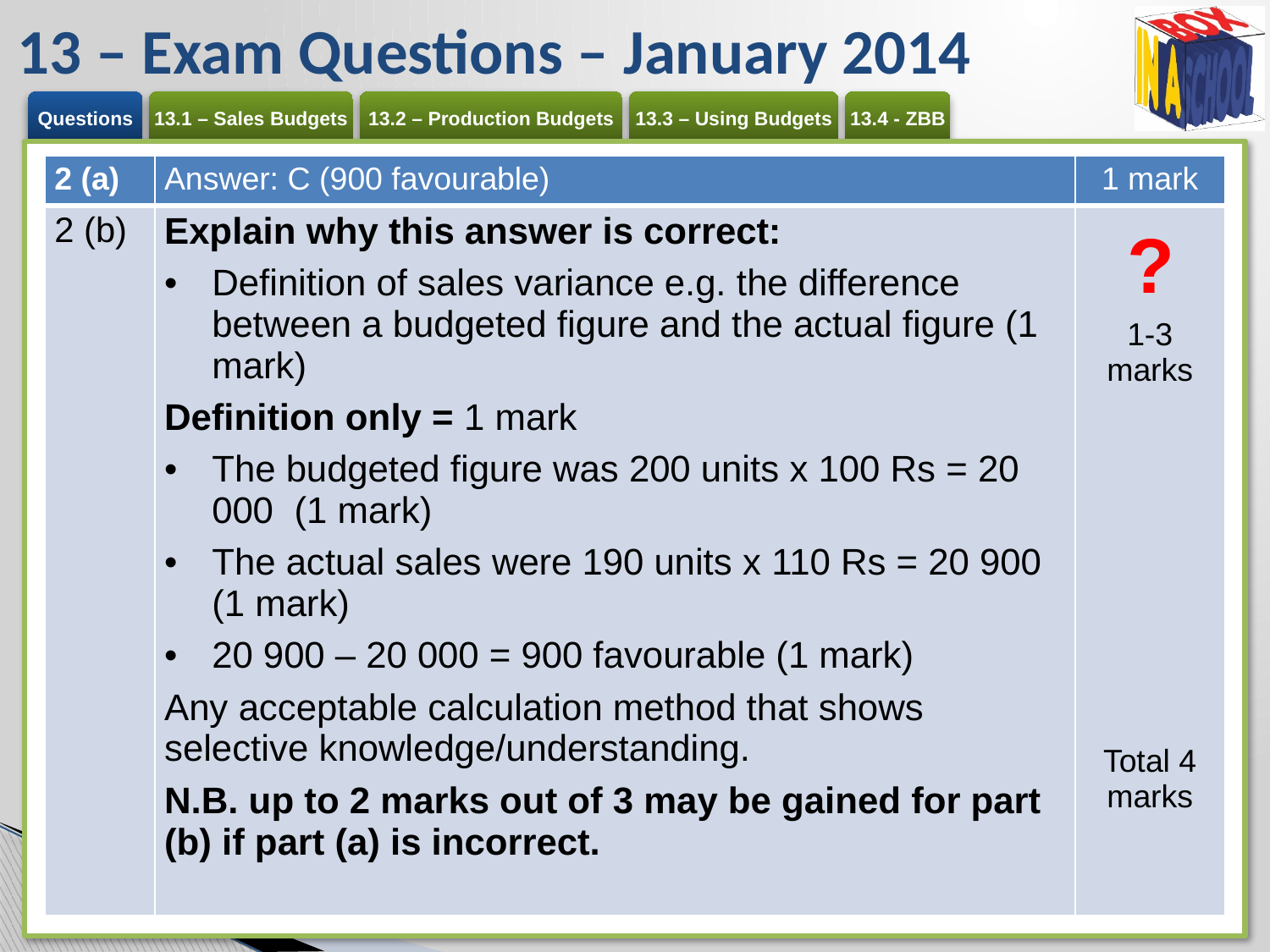

# 13 – Exam Questions – January 2014
| 2 (a) | Answer: C (900 favourable) | 1 mark |
| --- | --- | --- |
| 2 (b) | Explain why this answer is correct: Definition of sales variance e.g. the difference between a budgeted figure and the actual figure (1 mark) Definition only = 1 mark The budgeted figure was 200 units x 100 Rs = 20 000 (1 mark) The actual sales were 190 units x 110 Rs = 20 900 (1 mark) 20 900 – 20 000 = 900 favourable (1 mark) Any acceptable calculation method that shows selective knowledge/understanding. N.B. up to 2 marks out of 3 may be gained for part (b) if part (a) is incorrect. | 1-3 marks Total 4 marks |
?